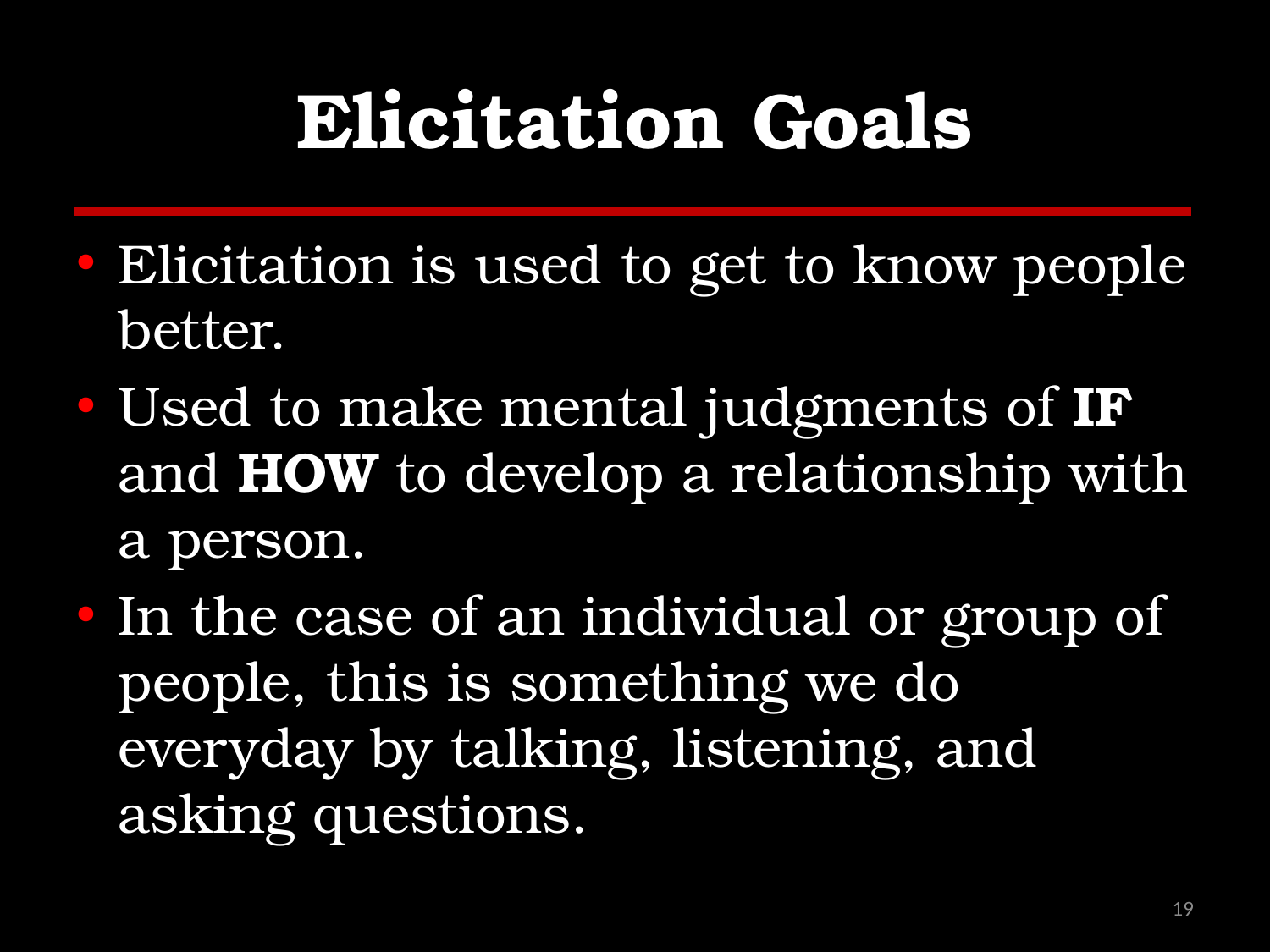

# Elicitation Goals
Elicitation is used to get to know people better.
Used to make mental judgments of IF and HOW to develop a relationship with a person.
In the case of an individual or group of people, this is something we do everyday by talking, listening, and asking questions.
19